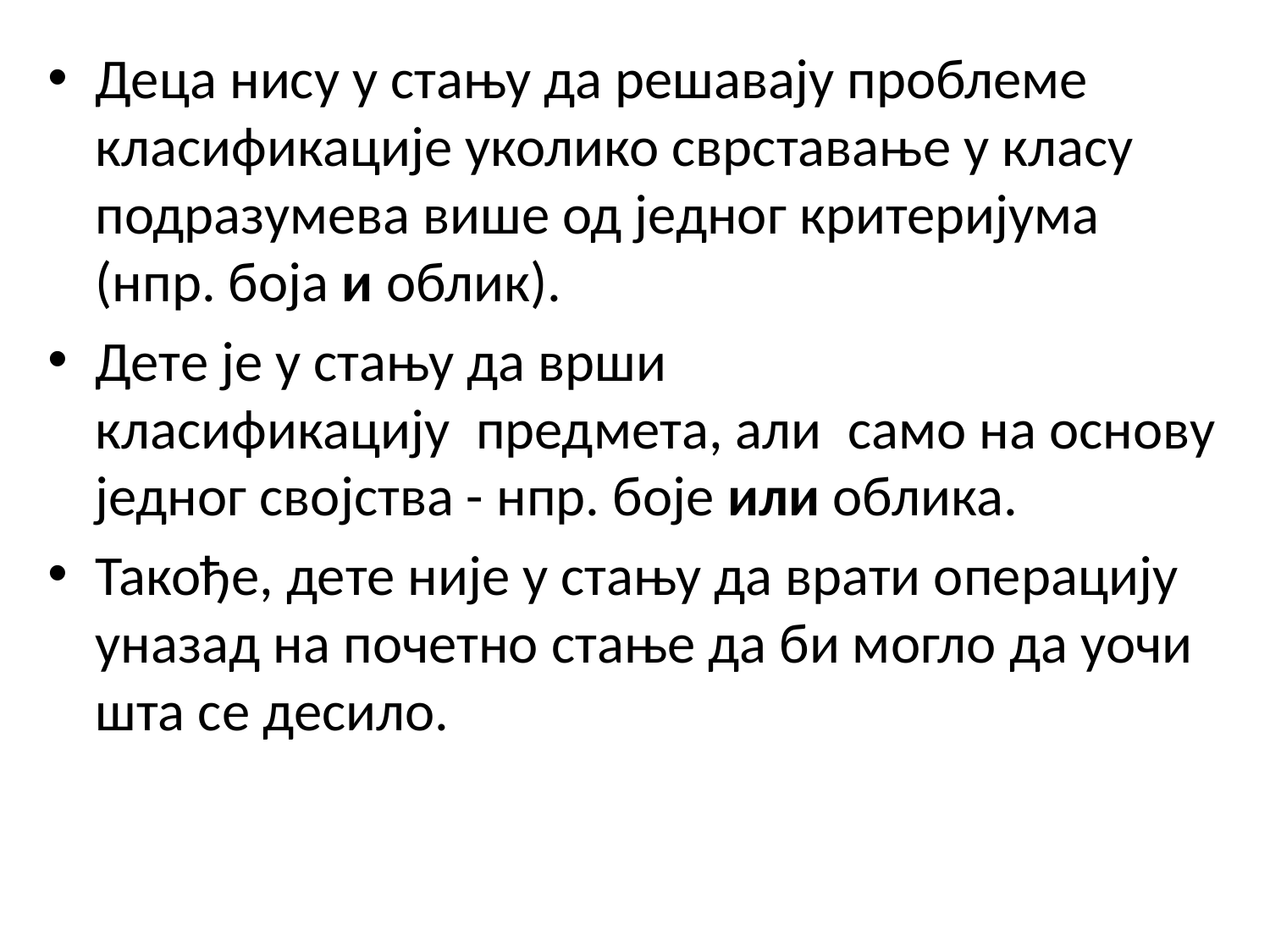

Деца нису у стању да решавају проблеме класификације уколико сврставање у класу подразумева више од једног критеријума (нпр. боја и облик).
Дете је у стању да врши класификацију  предмета, али  само на основу једног својства - нпр. боје или облика.
Такође, дете није у стању да врати операцију уназад на почетно стање да би могло да уочи шта се десило.